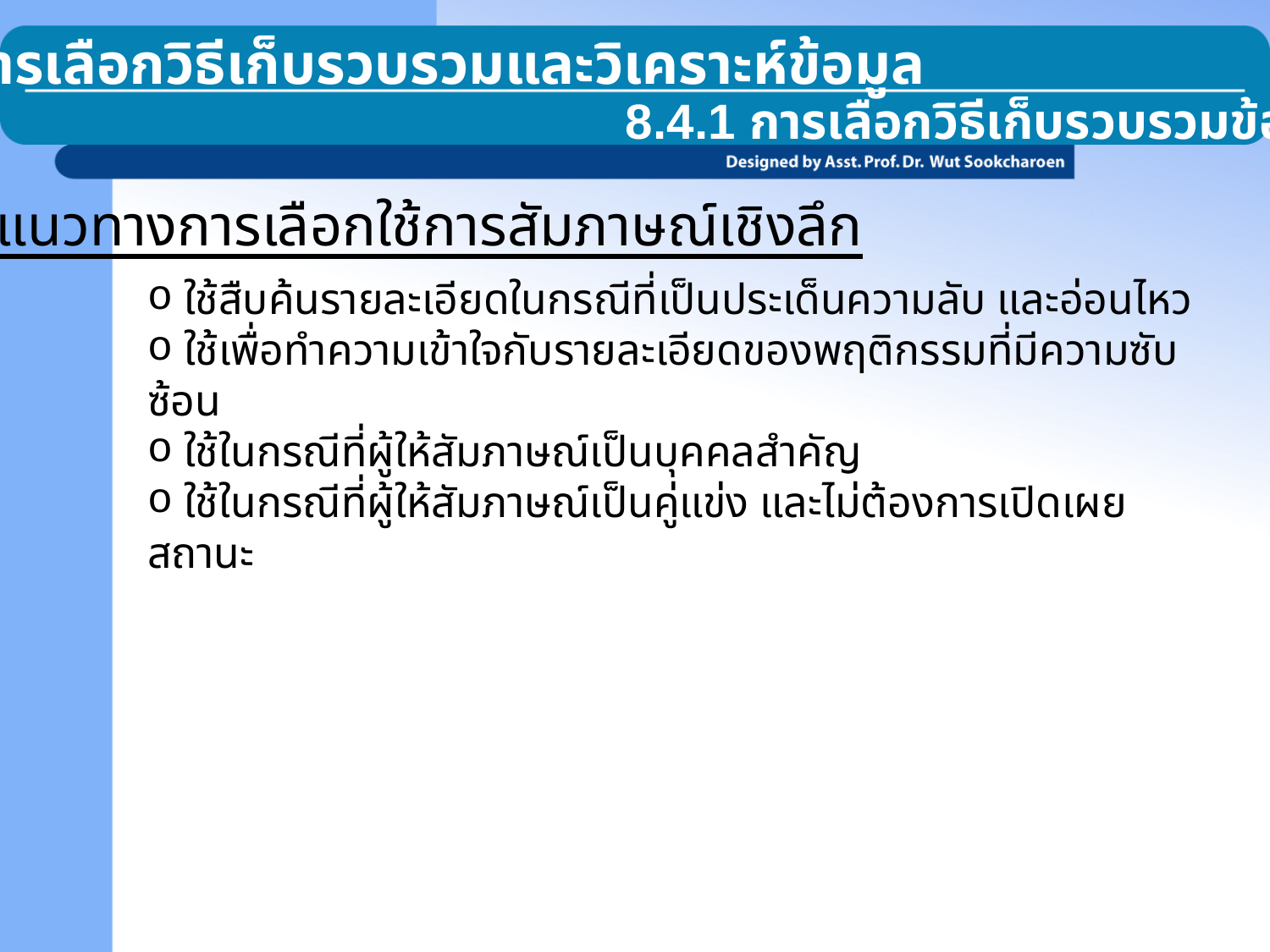

8.4 การเลือกวิธีเก็บรวบรวมและวิเคราะห์ข้อมูล
8.4.1 การเลือกวิธีเก็บรวบรวมข้อมูล
แนวทางการเลือกใช้การสัมภาษณ์เชิงลึก
 ใช้สืบค้นรายละเอียดในกรณีที่เป็นประเด็นความลับ และอ่อนไหว
 ใช้เพื่อทำความเข้าใจกับรายละเอียดของพฤติกรรมที่มีความซับซ้อน
 ใช้ในกรณีที่ผู้ให้สัมภาษณ์เป็นบุคคลสำคัญ
 ใช้ในกรณีที่ผู้ให้สัมภาษณ์เป็นคู่แข่ง และไม่ต้องการเปิดเผยสถานะ